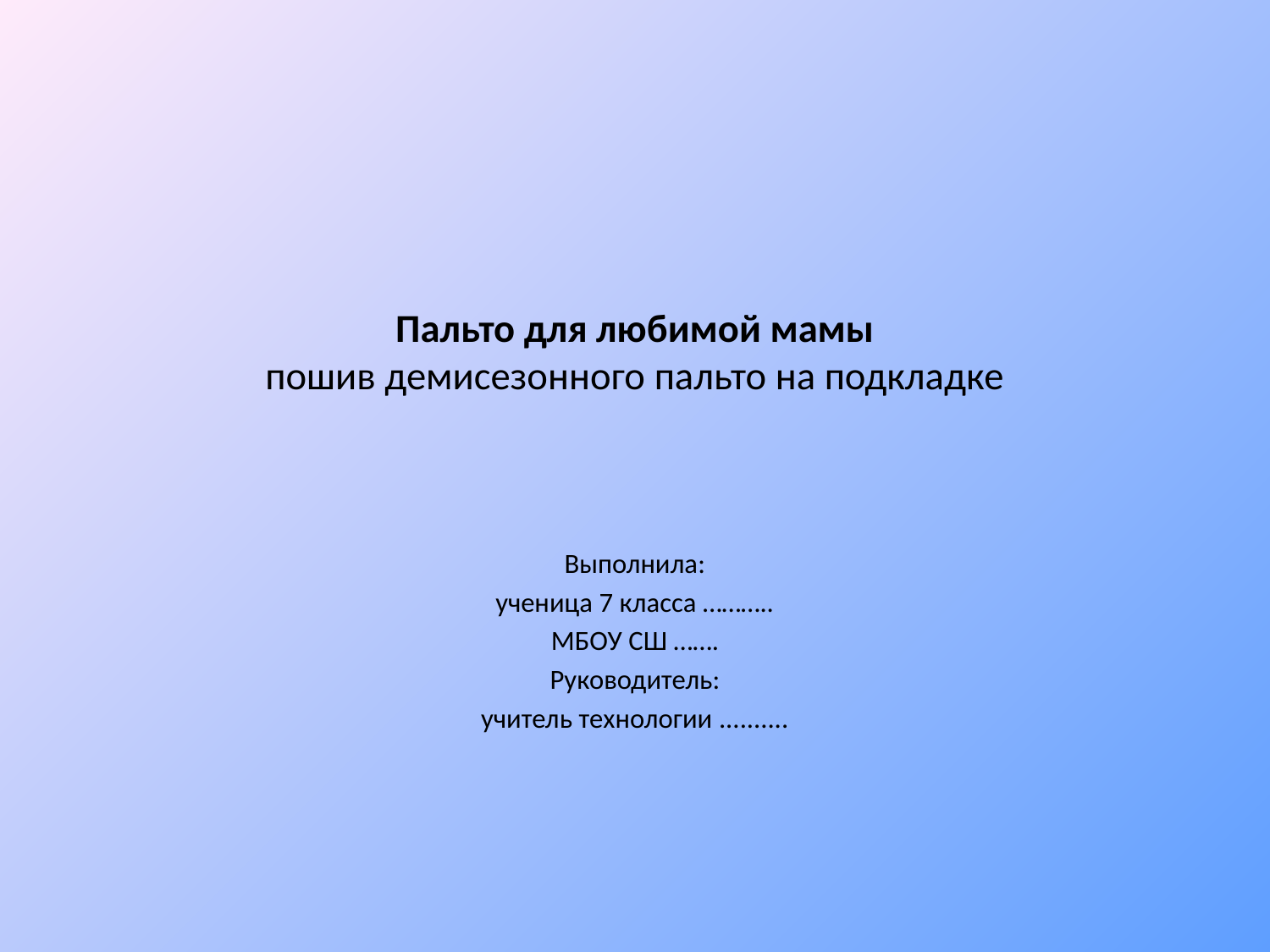

# Пальто для любимой мамы пошив демисезонного пальто на подкладке
Выполнила:
ученица 7 класса ………..
МБОУ СШ …….
Руководитель:
учитель технологии ..........